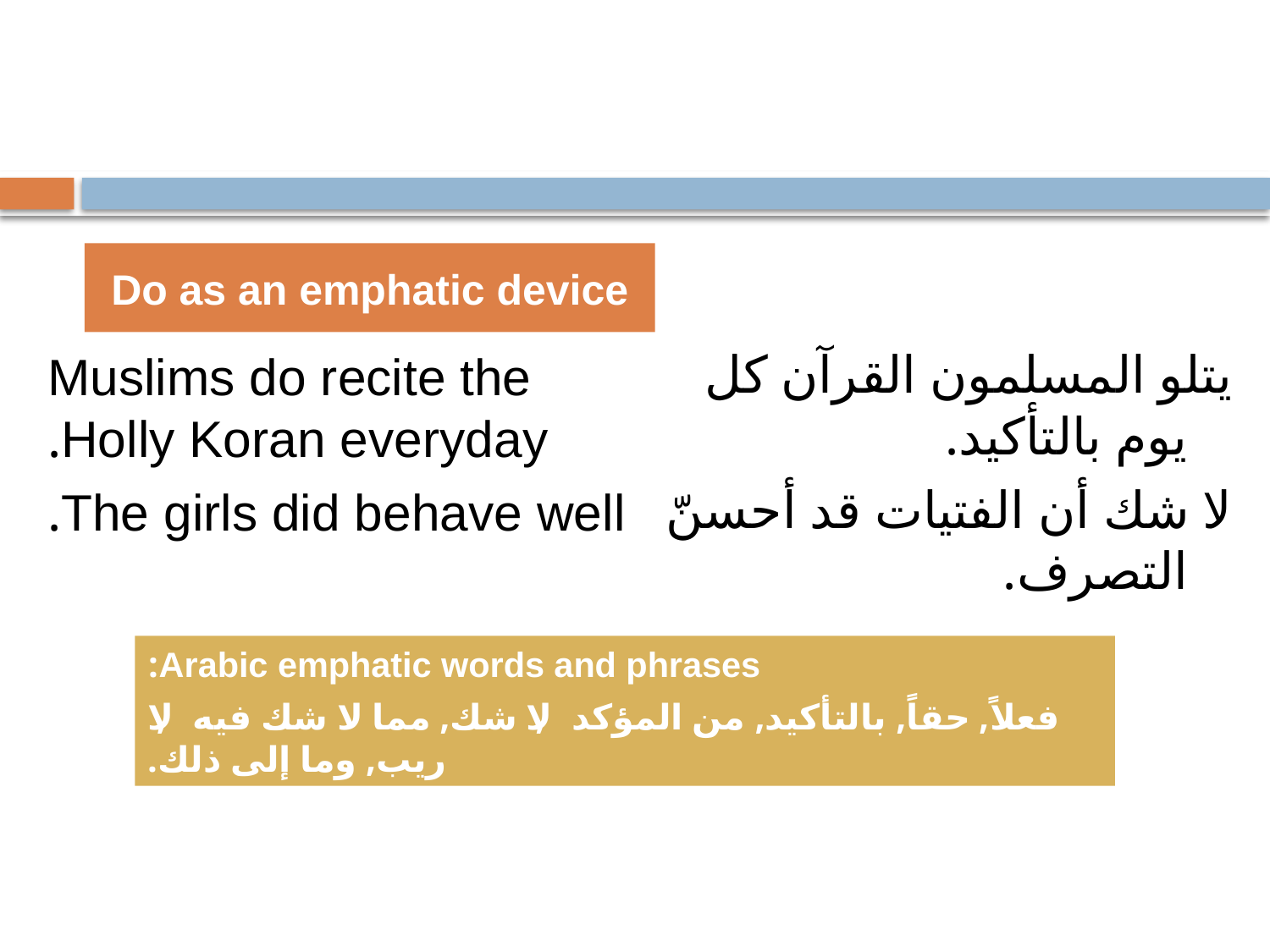

Do as an emphatic device
يتلو المسلمون القرآن كل يوم بالتأكيد.
لا شك أن الفتيات قد أحسنّ التصرف.
Muslims do recite the Holly Koran everyday.
The girls did behave well.
Arabic emphatic words and phrases:
فعلاً, حقاً, بالتأكيد, من المؤكد, لا شك, مما لا شك فيه, لا ريب, وما إلى ذلك.